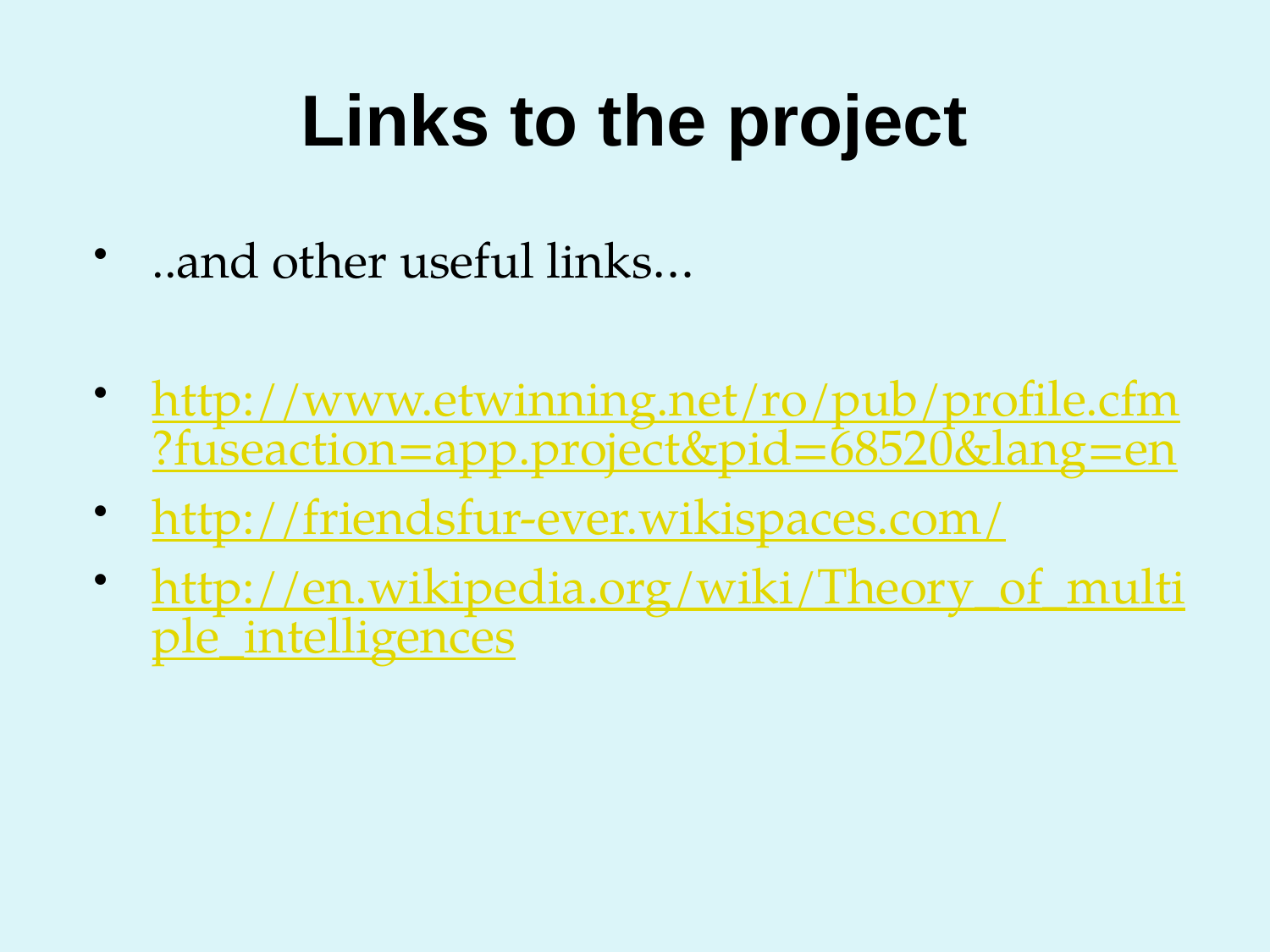

# Links to the project
..and other useful links…

http://www.etwinning.net/ro/pub/profile.cfm?fuseaction=app.project&pid=68520&lang=en
http://friendsfur-ever.wikispaces.com/
http://en.wikipedia.org/wiki/Theory_of_multiple_intelligences